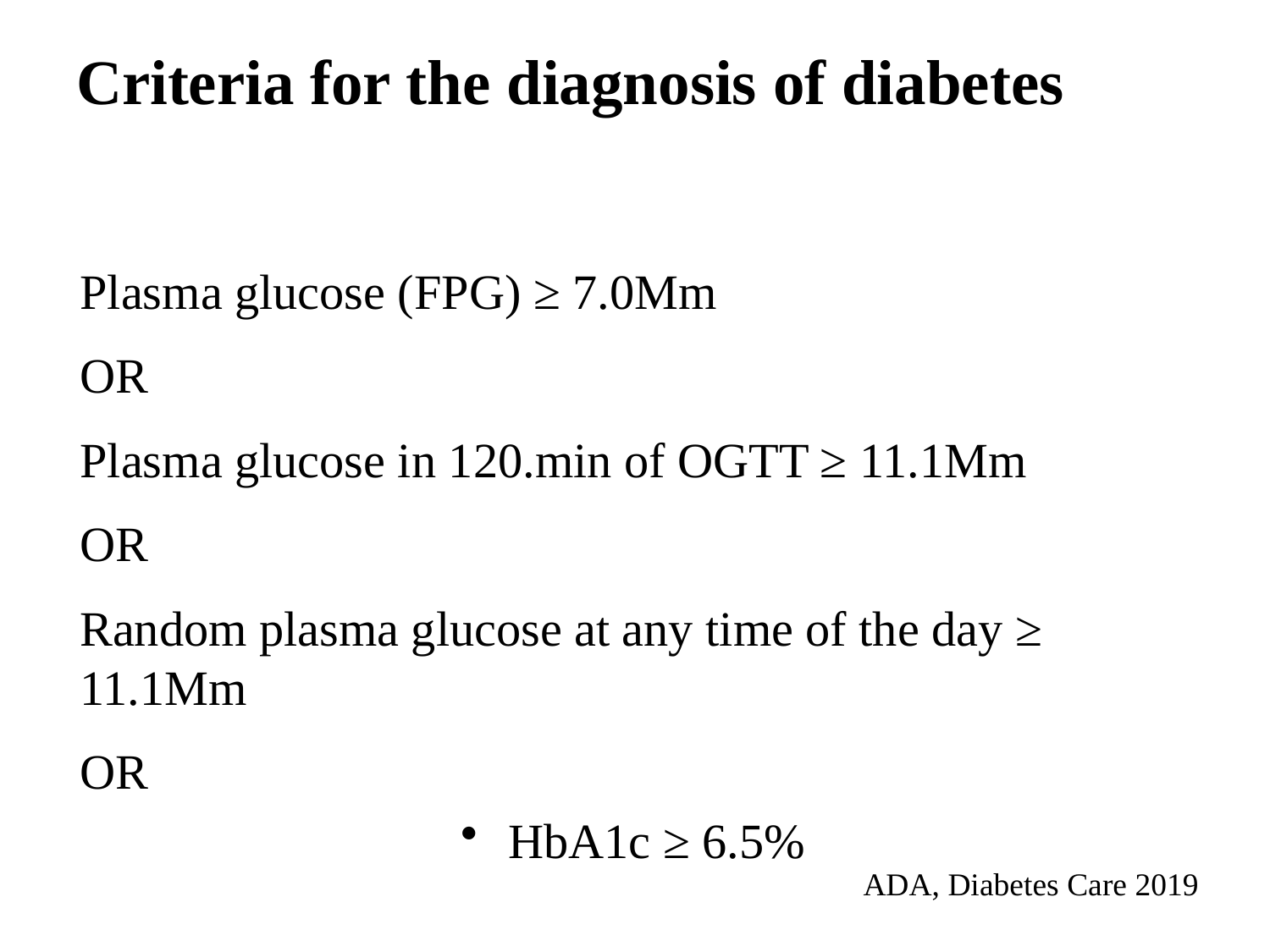

# Criteria for the diagnosis of diabetes

Plasma glucose (FPG) ≥ 7.0Mm
OR
Plasma glucose in 120.min of OGTT ≥ 11.1Mm
OR
Random plasma glucose at any time of the day ≥ 11.1Mm
OR
HbA1c ≥ 6.5%
ADA, Diabetes Care 2019